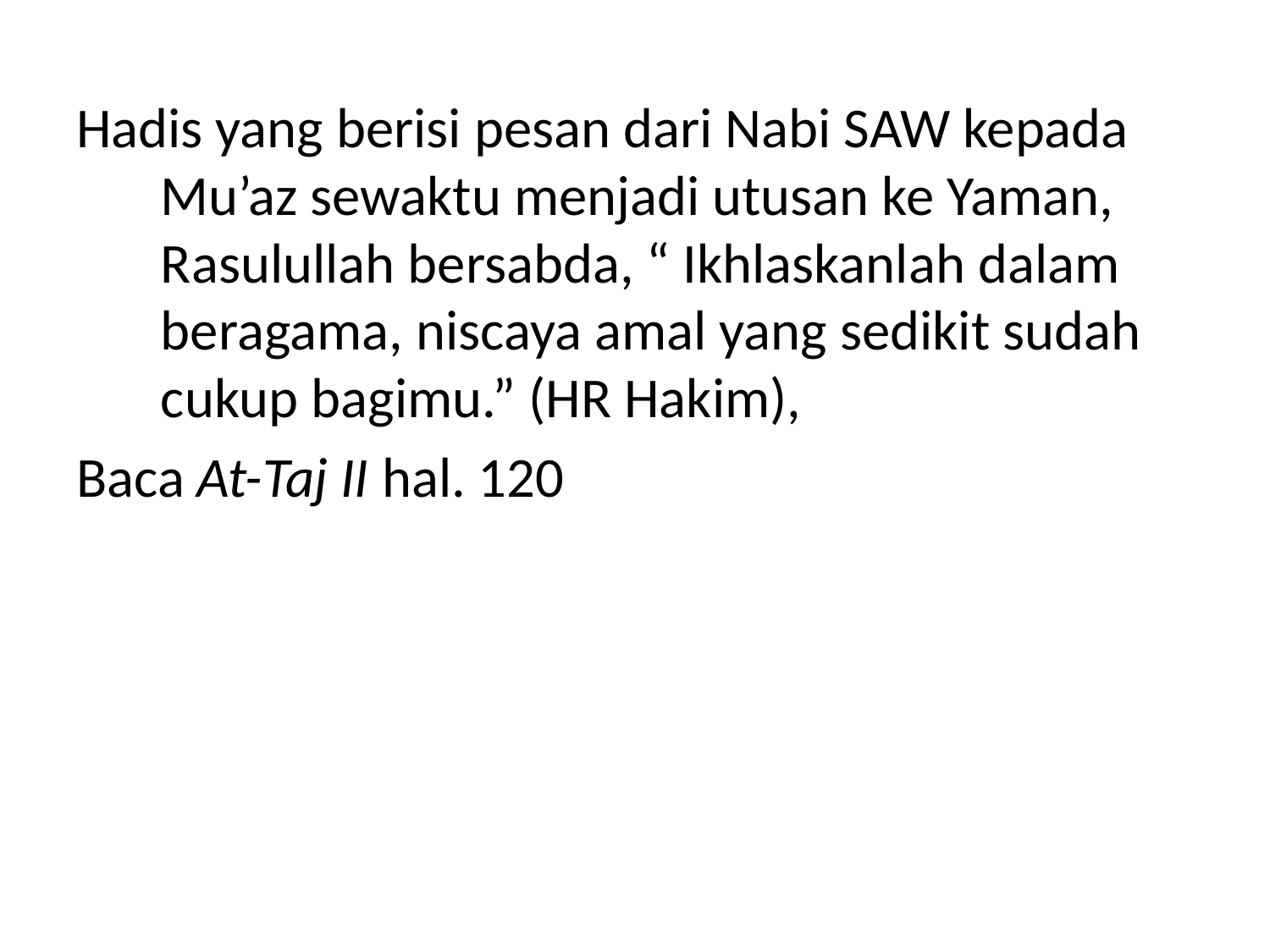

Hadis yang berisi pesan dari Nabi SAW kepada Mu’az sewaktu menjadi utusan ke Yaman, Rasulullah bersabda, “ Ikhlaskanlah dalam beragama, niscaya amal yang sedikit sudah cukup bagimu.” (HR Hakim),
Baca At-Taj II hal. 120